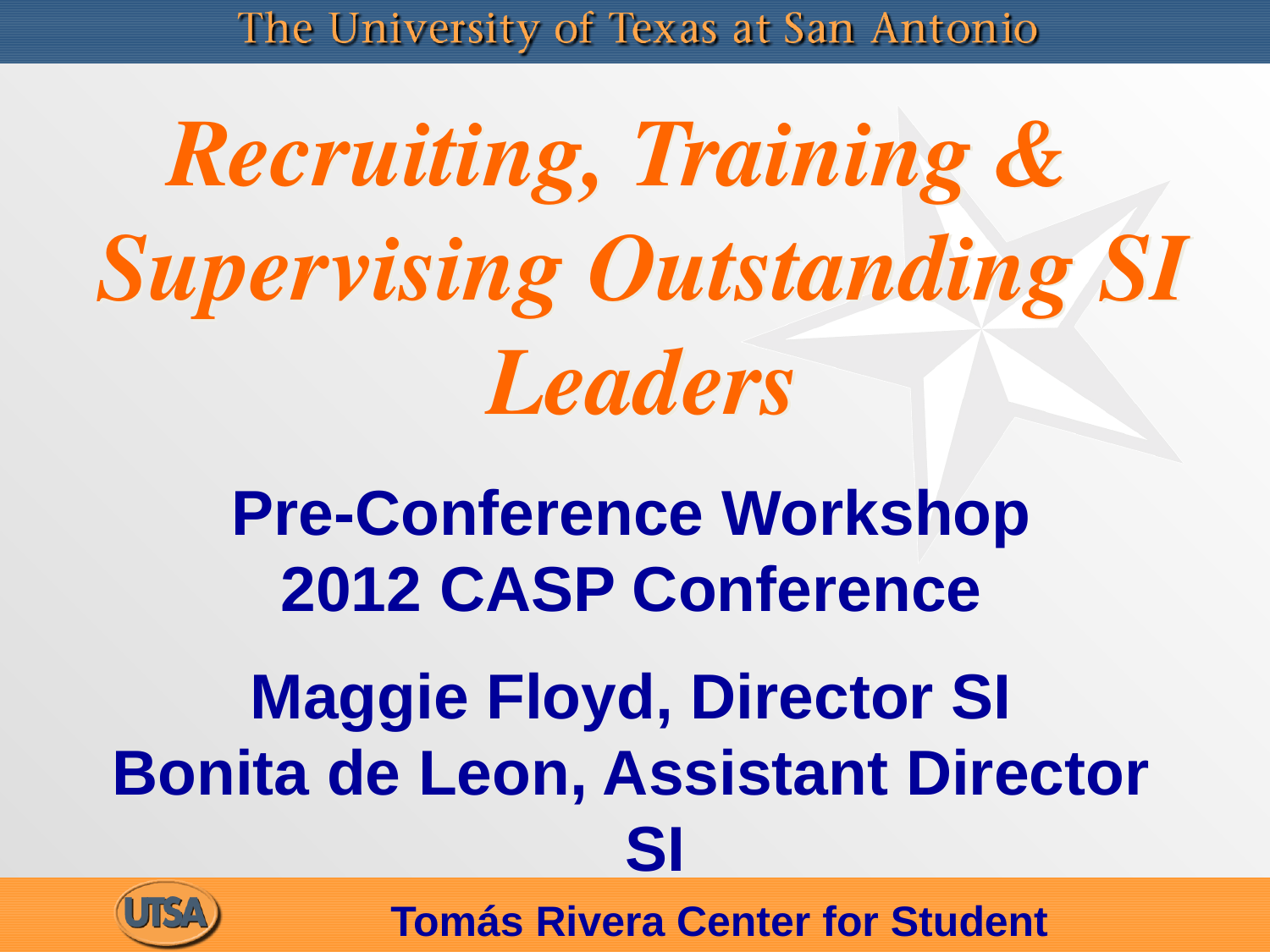

Recruiting, Training & Supervising Outstanding SI Leaders
Pre-Conference Workshop
2012 CASP Conference
Maggie Floyd, Director SI
Bonita de Leon, Assistant Director SI
Tomás Rivera Center for Student Success